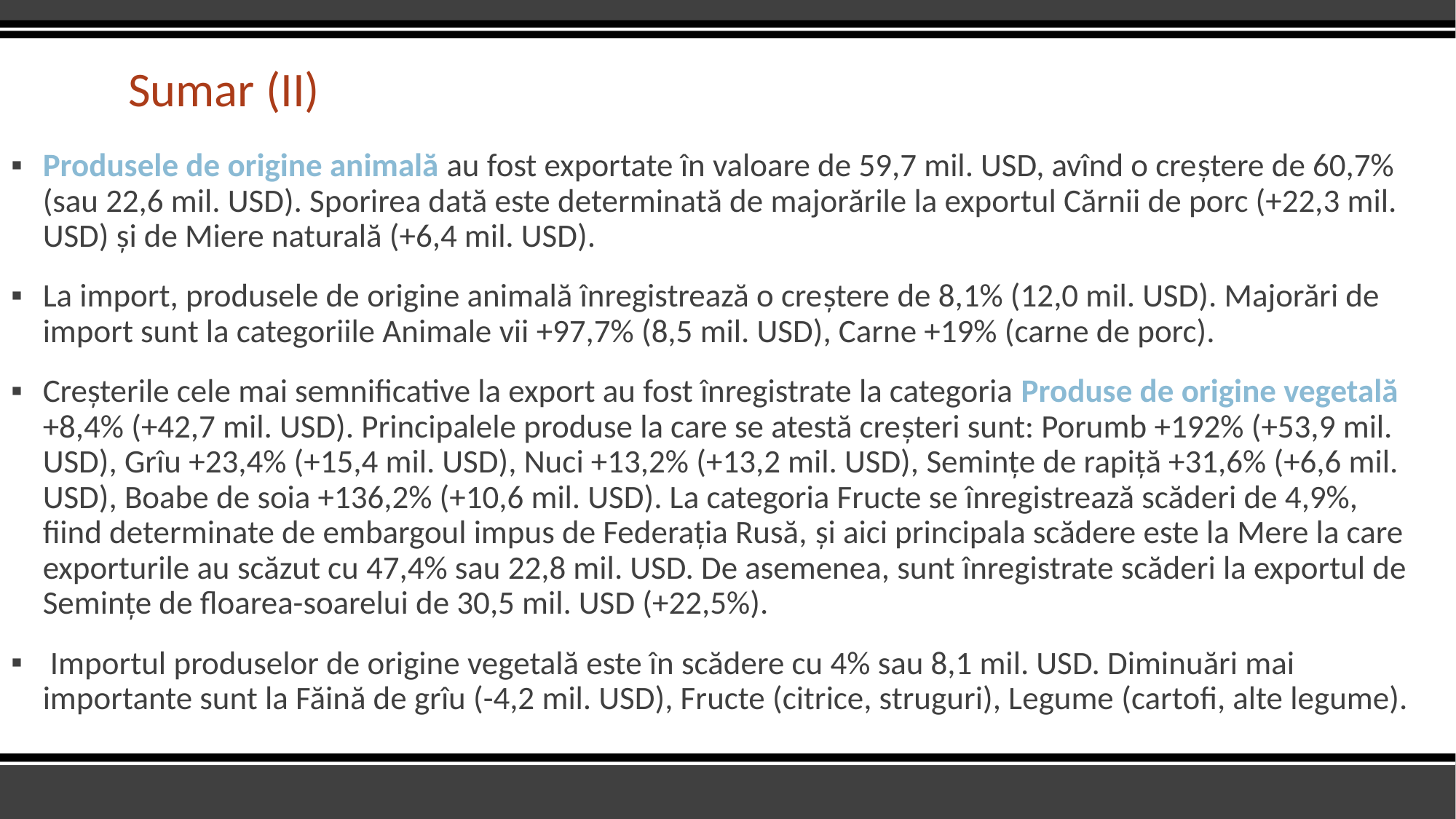

# Sumar (II)
Produsele de origine animală au fost exportate în valoare de 59,7 mil. USD, avînd o creștere de 60,7% (sau 22,6 mil. USD). Sporirea dată este determinată de majorările la exportul Cărnii de porc (+22,3 mil. USD) și de Miere naturală (+6,4 mil. USD).
La import, produsele de origine animală înregistrează o creștere de 8,1% (12,0 mil. USD). Majorări de import sunt la categoriile Animale vii +97,7% (8,5 mil. USD), Carne +19% (carne de porc).
Creșterile cele mai semnificative la export au fost înregistrate la categoria Produse de origine vegetală  +8,4% (+42,7 mil. USD). Principalele produse la care se atestă creșteri sunt: Porumb +192% (+53,9 mil. USD), Grîu +23,4% (+15,4 mil. USD), Nuci +13,2% (+13,2 mil. USD), Semințe de rapiță +31,6% (+6,6 mil. USD), Boabe de soia +136,2% (+10,6 mil. USD). La categoria Fructe se înregistrează scăderi de 4,9%, fiind determinate de embargoul impus de Federația Rusă, și aici principala scădere este la Mere la care exporturile au scăzut cu 47,4% sau 22,8 mil. USD. De asemenea, sunt înregistrate scăderi la exportul de Semințe de floarea-soarelui de 30,5 mil. USD (+22,5%).
 Importul produselor de origine vegetală este în scădere cu 4% sau 8,1 mil. USD. Diminuări mai importante sunt la Făină de grîu (-4,2 mil. USD), Fructe (citrice, struguri), Legume (cartofi, alte legume).